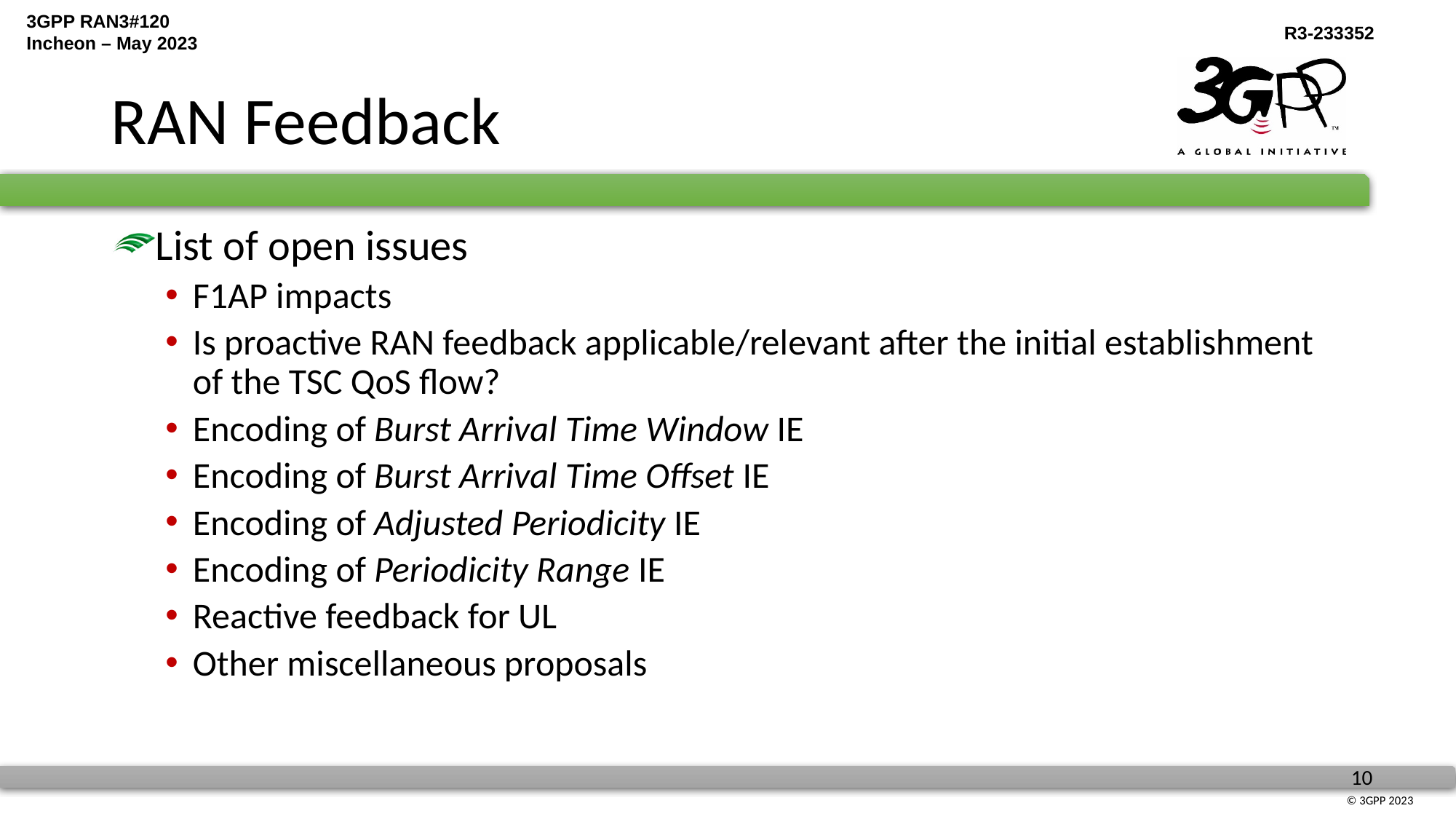

# RAN Feedback
List of open issues
F1AP impacts
Is proactive RAN feedback applicable/relevant after the initial establishment of the TSC QoS flow?
Encoding of Burst Arrival Time Window IE
Encoding of Burst Arrival Time Offset IE
Encoding of Adjusted Periodicity IE
Encoding of Periodicity Range IE
Reactive feedback for UL
Other miscellaneous proposals